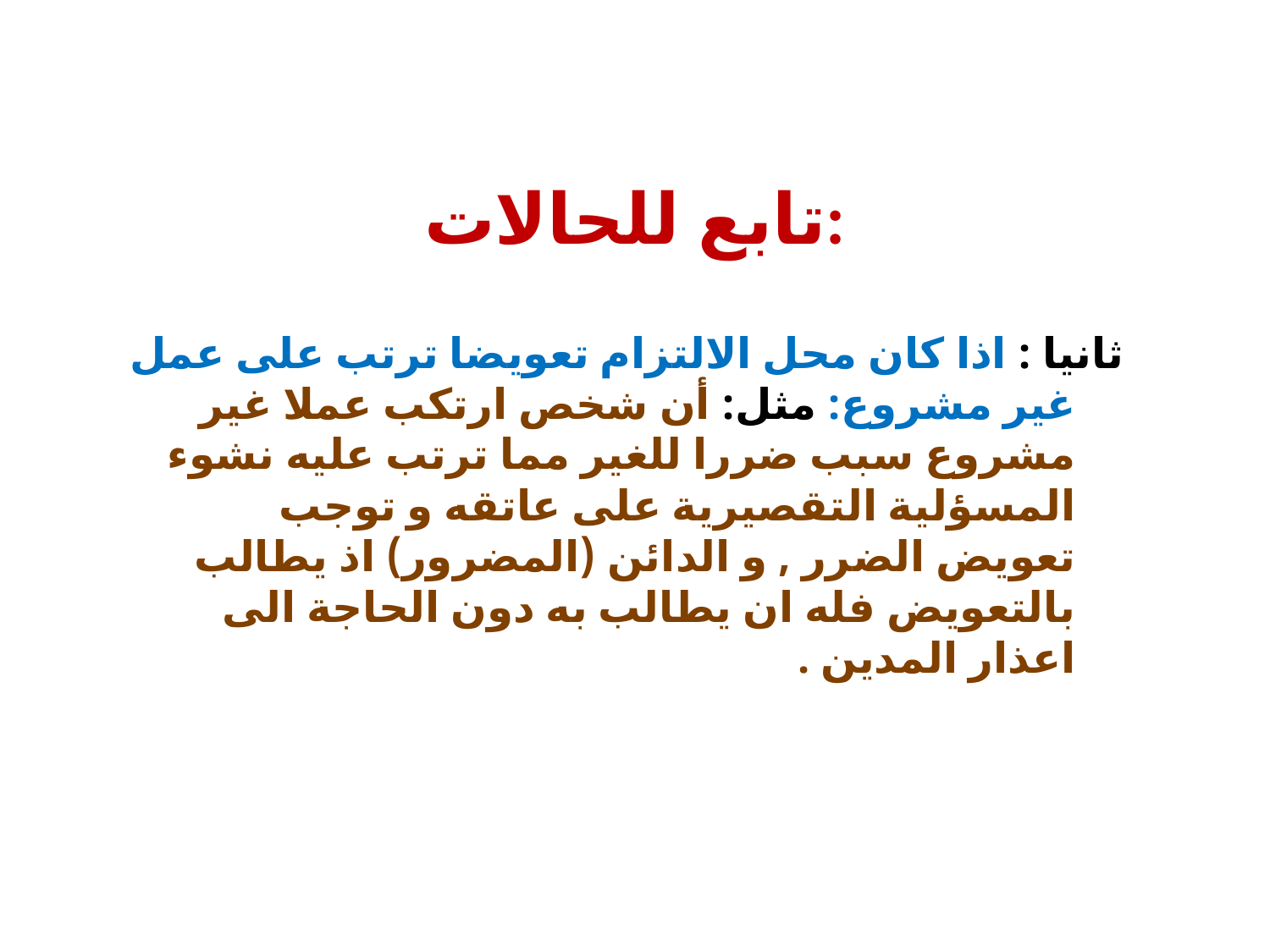

# تابع للحالات:
ثانيا : اذا كان محل الالتزام تعويضا ترتب على عمل غير مشروع: مثل: أن شخص ارتكب عملا غير مشروع سبب ضررا للغير مما ترتب عليه نشوء المسؤلية التقصيرية على عاتقه و توجب تعويض الضرر , و الدائن (المضرور) اذ يطالب بالتعويض فله ان يطالب به دون الحاجة الى اعذار المدين .